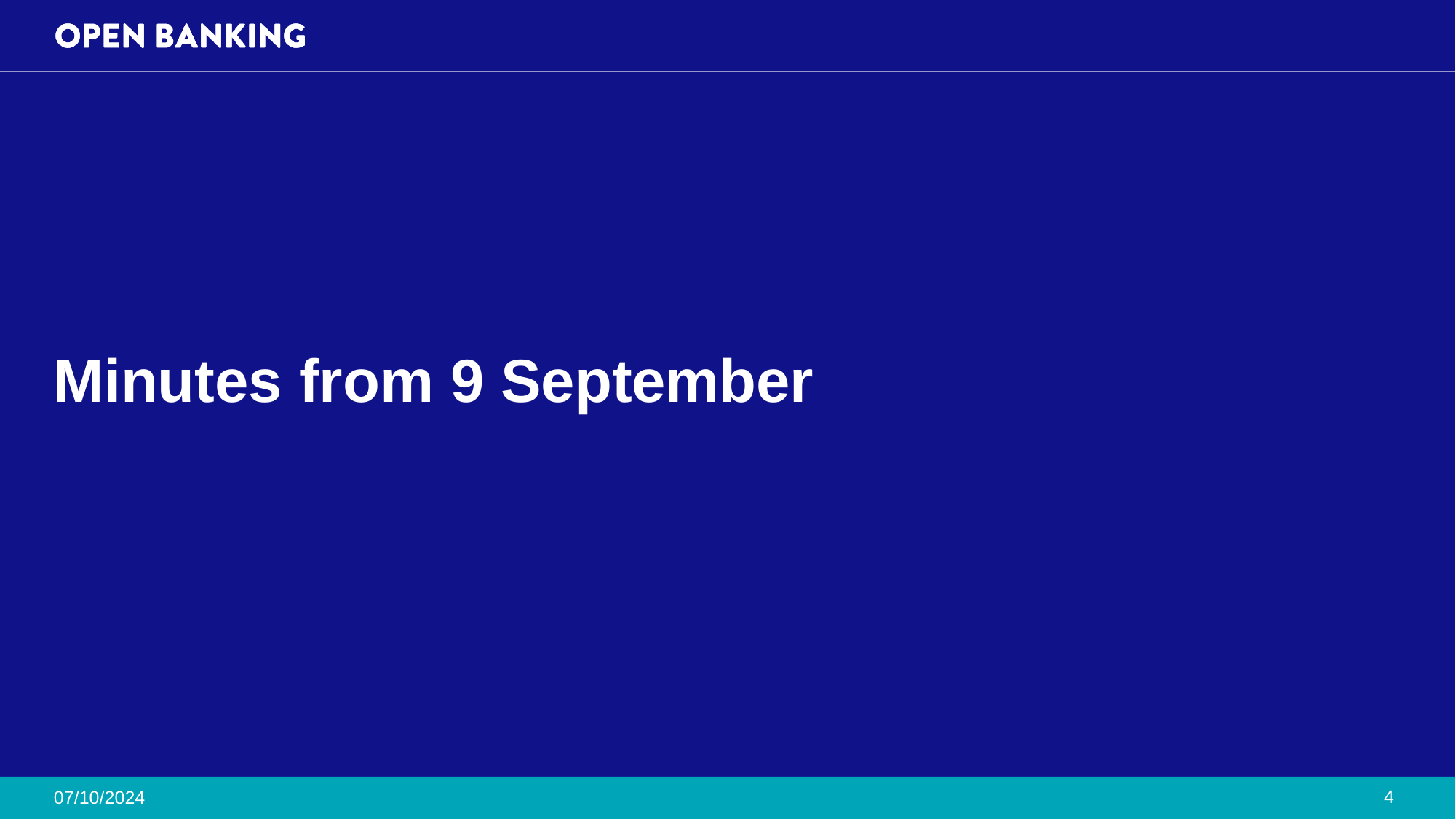

# Minutes from 9 September

4
07/10/2024